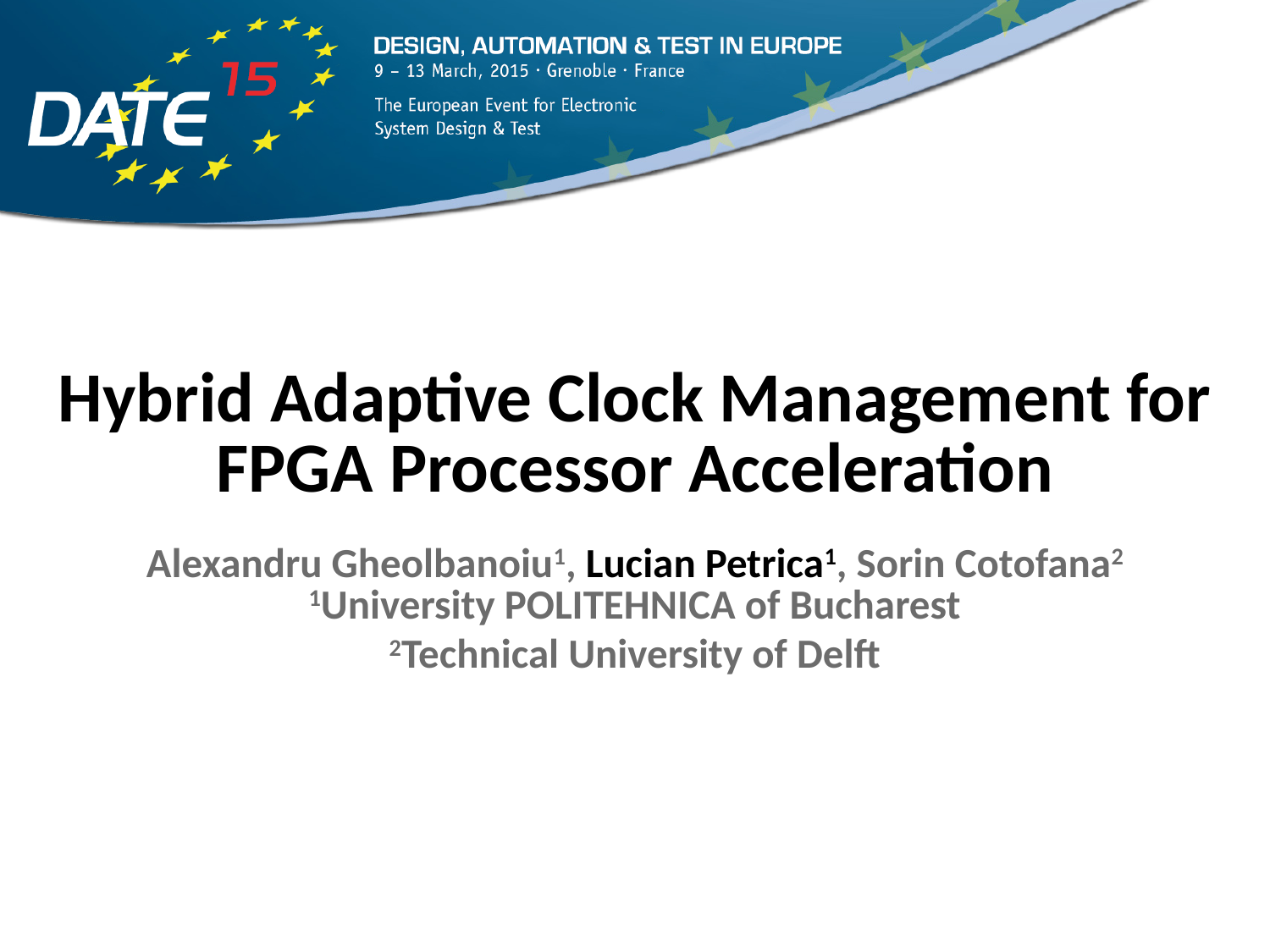

Hybrid Adaptive Clock Management for FPGA Processor Acceleration
Alexandru Gheolbanoiu1, Lucian Petrica1, Sorin Cotofana2
1University POLITEHNICA of Bucharest
2Technical University of Delft